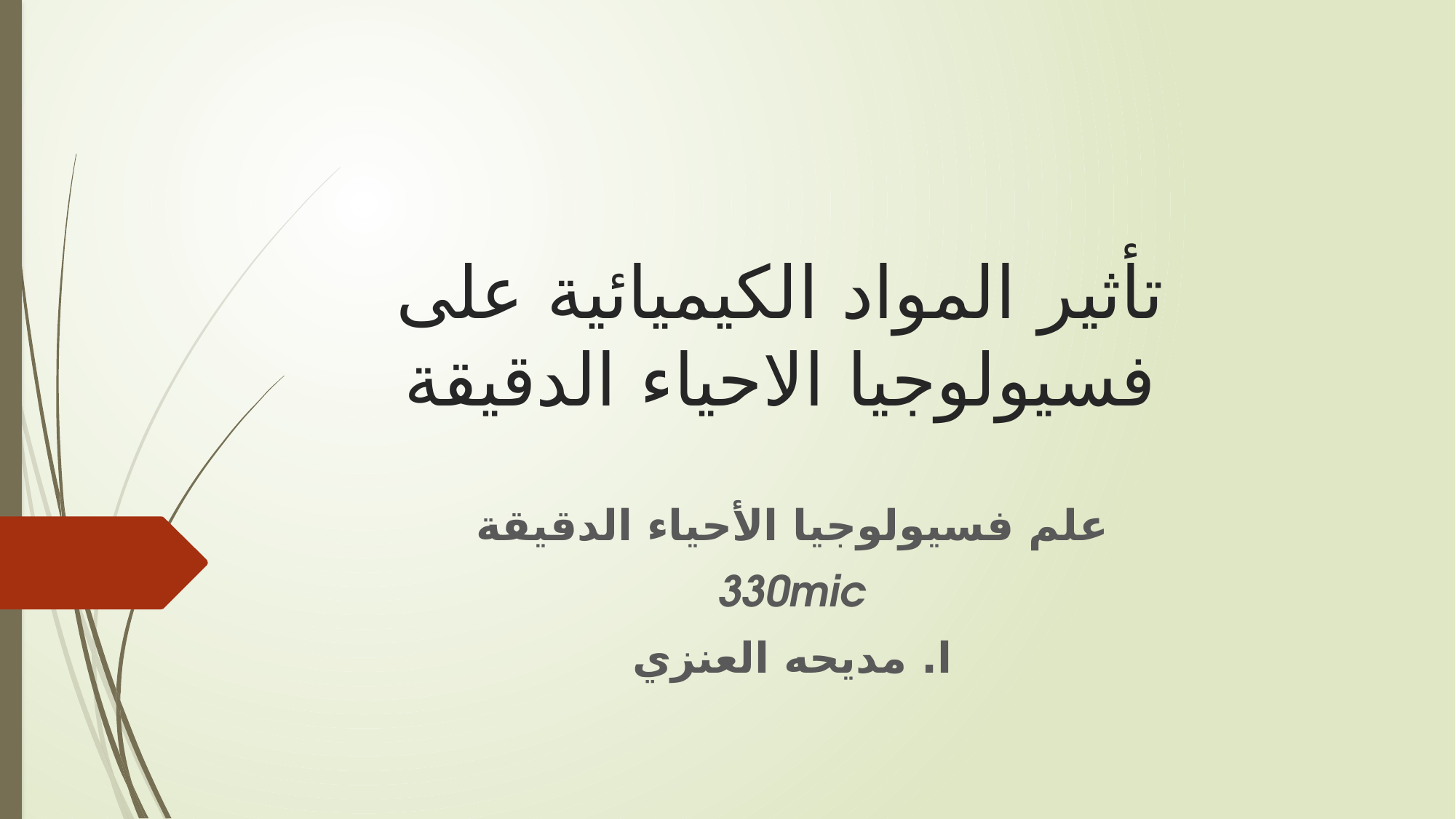

# تأثير المواد الكيميائية على فسيولوجيا الاحياء الدقيقة
علم فسيولوجيا الأحياء الدقيقة
330mic
ا. مديحه العنزي